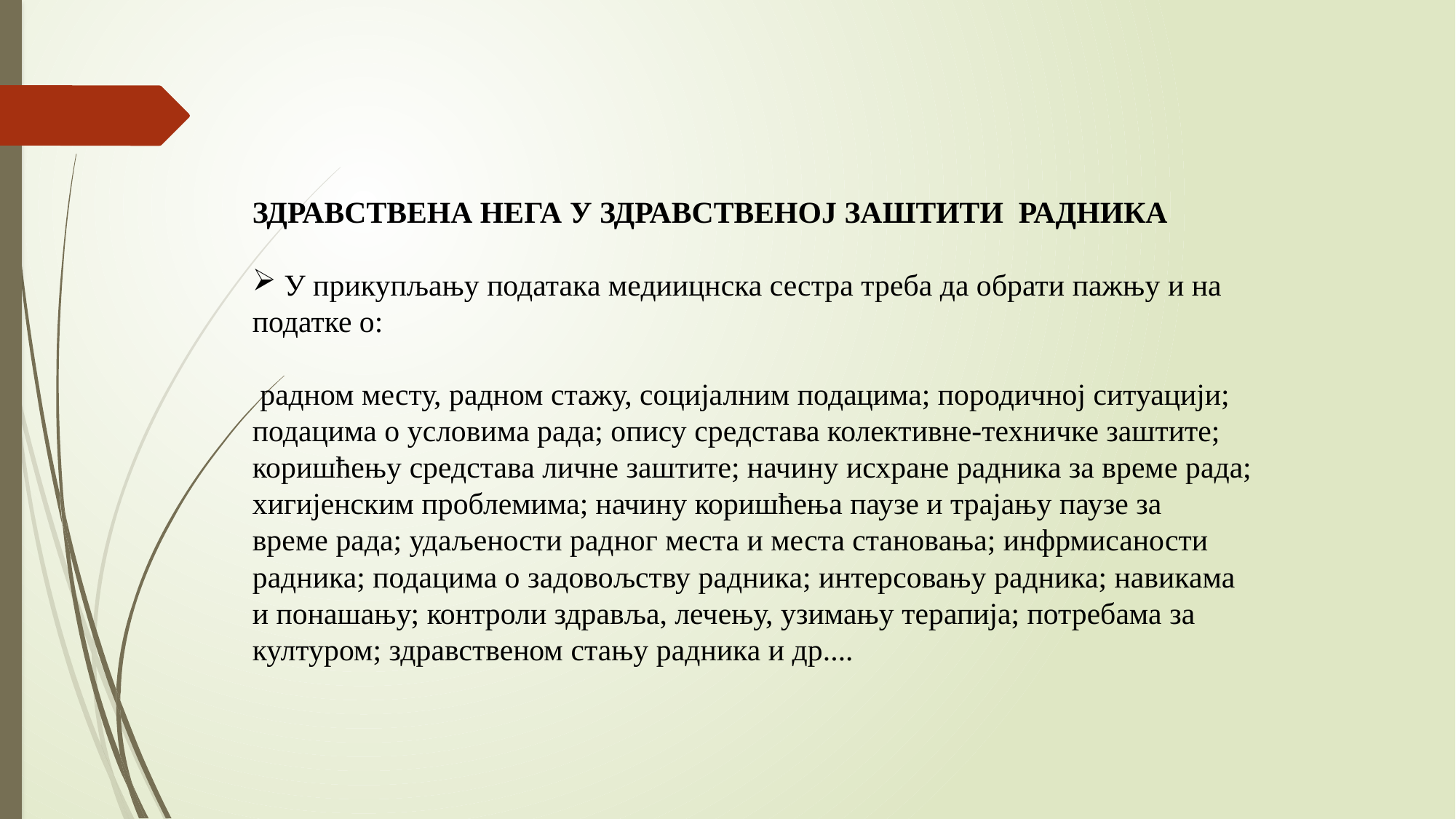

ЗДРАВСТВЕНА НЕГА У ЗДРАВСТВЕНОЈ ЗАШТИТИ  РАДНИКА

 У прикупљању података медиицнска сестра треба да обрати пажњу и на
податке о:

 радном месту, радном стажу, социјалним подацима; породичној ситуацији;
подацима о условима рада; опису средстава колективне-техничке заштите;
коришћењу средстава личне заштите; начину исхране радника за време рада;
хигијенским проблемима; начину коришћења паузе и трајању паузе за
време рада; удаљености радног места и места становања; инфрмисаности
радника; подацима о задовољству радника; интерсовању радника; навикама
и понашању; контроли здравља, лечењу, узимању терапија; потребама за
културом; здравственом стању радника и др....